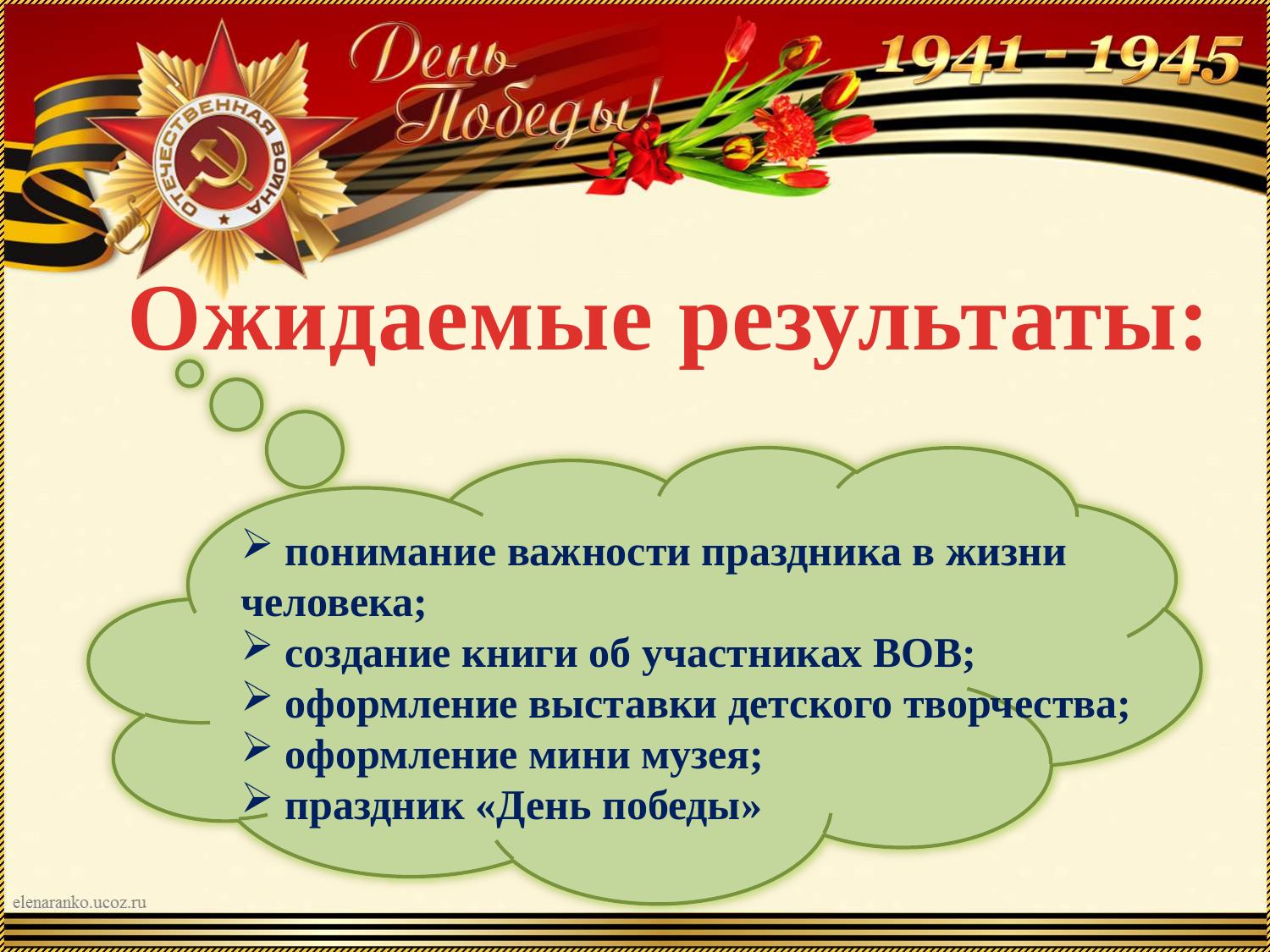

Ожидаемые результаты:

 понимание важности праздника в жизни
человека;
 создание книги об участниках ВОВ;
 оформление выставки детского творчества;
 оформление мини музея;
 праздник «День победы»